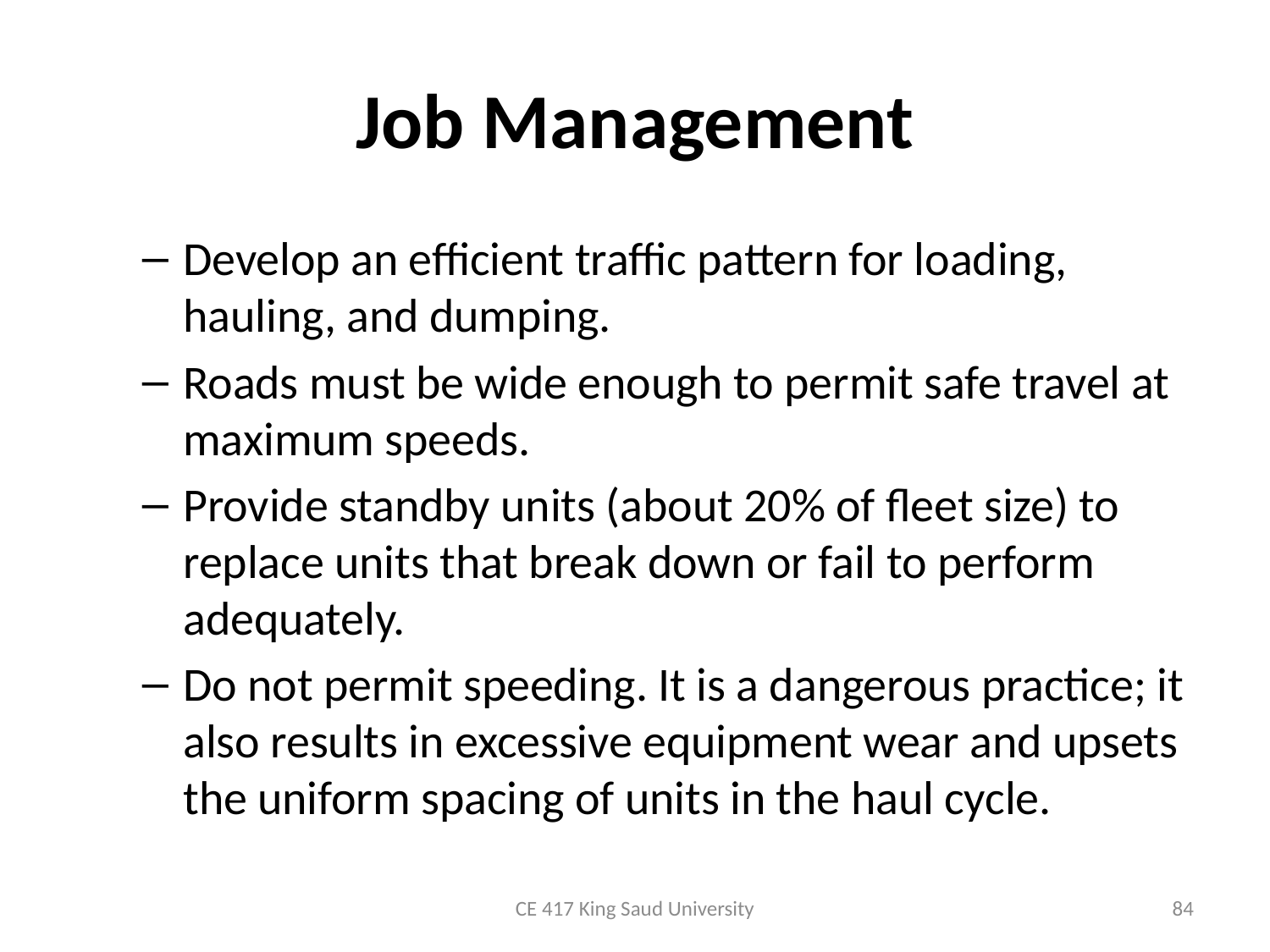

# Job Management
Develop an efficient traffic pattern for loading, hauling, and dumping.
Roads must be wide enough to permit safe travel at maximum speeds.
Provide standby units (about 20% of fleet size) to replace units that break down or fail to perform adequately.
Do not permit speeding. It is a dangerous practice; it also results in excessive equipment wear and upsets the uniform spacing of units in the haul cycle.
CE 417 King Saud University
84